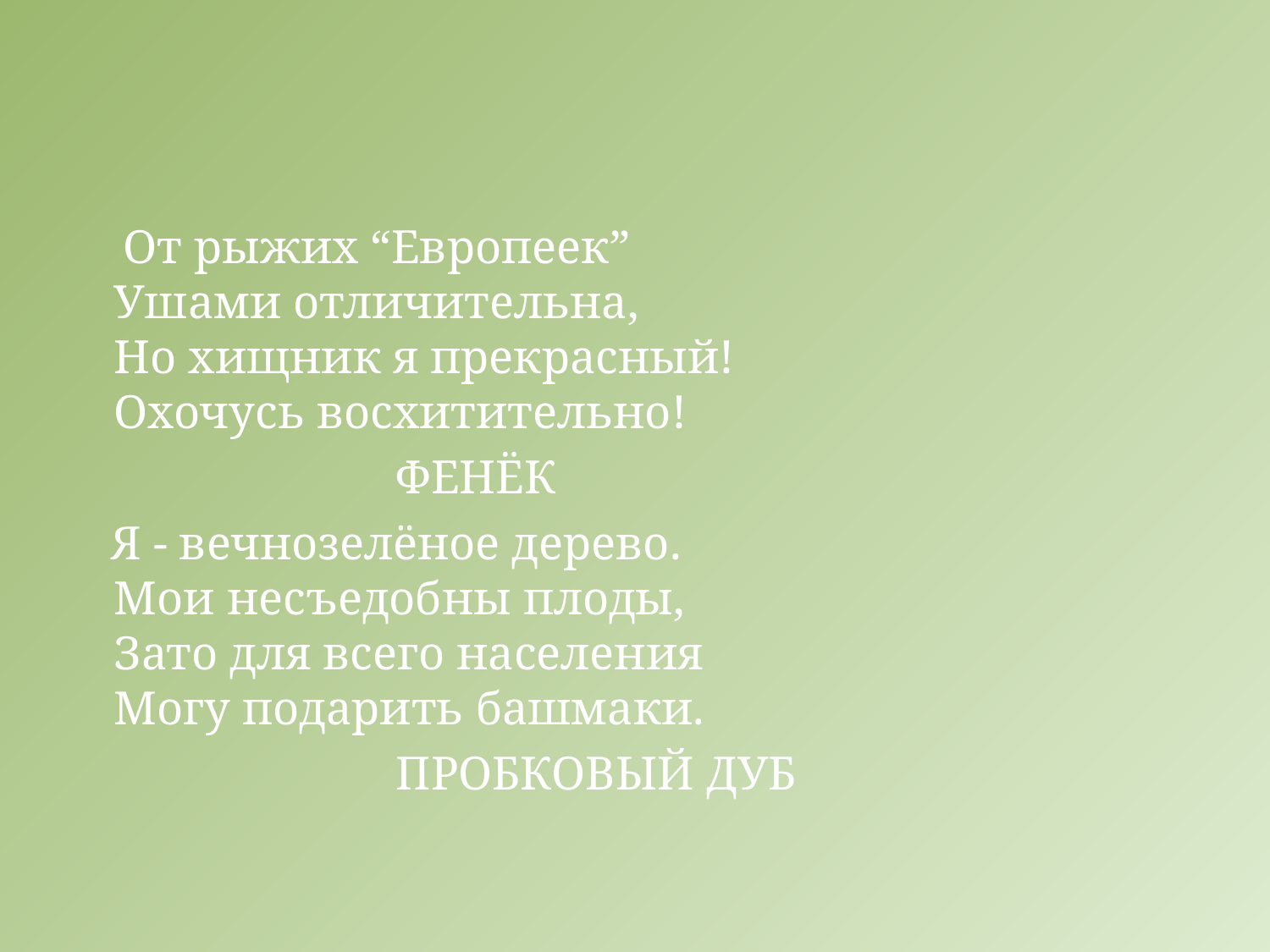

#
    От рыжих “Европеек”
Ушами отличительна,
Но хищник я прекрасный!
Охочусь восхитительно!
                           ФЕНЁК
   Я - вечнозелёное дерево.
Мои несъедобны плоды,
Зато для всего населения
Могу подарить башмаки.
                           ПРОБКОВЫЙ ДУБ